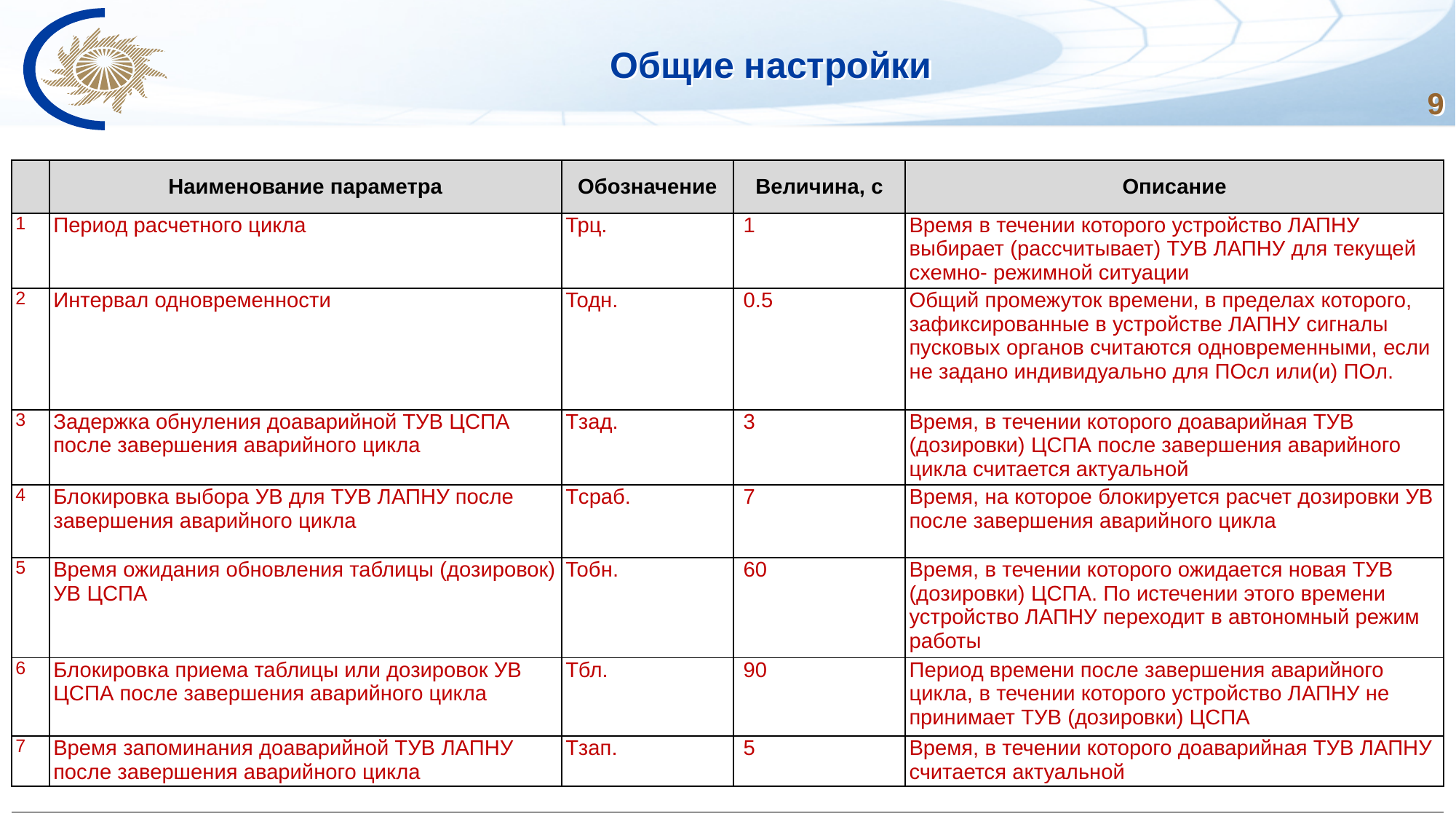

# Общие настройки
9
|  |  |  |  |  |
| --- | --- | --- | --- | --- |
|  | Наименование параметра | Обозначение | Величина, с | Описание |
| 1 | Период расчетного цикла | Трц. | 1 | Время в течении которого устройство ЛАПНУ выбирает (рассчитывает) ТУВ ЛАПНУ для текущей схемно- режимной ситуации |
| 2 | Интервал одновременности | Тодн. | 0.5 | Общий промежуток времени, в пределах которого, зафиксированные в устройстве ЛАПНУ сигналы пусковых органов считаются одновременными, если не задано индивидуально для ПОсл или(и) ПОл. |
| 3 | Задержка обнуления доаварийной ТУВ ЦСПА после завершения аварийного цикла | Тзад. | 3 | Время, в течении которого доаварийная ТУВ (дозировки) ЦСПА после завершения аварийного цикла считается актуальной |
| 4 | Блокировка выбора УВ для ТУВ ЛАПНУ после завершения аварийного цикла | Tсраб. | 7 | Время, на которое блокируется расчет дозировки УВ после завершения аварийного цикла |
| 5 | Время ожидания обновления таблицы (дозировок) УВ ЦСПА | Тобн. | 60 | Время, в течении которого ожидается новая ТУВ (дозировки) ЦСПА. По истечении этого времени устройство ЛАПНУ переходит в автономный режим работы |
| 6 | Блокировка приема таблицы или дозировок УВ ЦСПА после завершения аварийного цикла | Тбл. | 90 | Период времени после завершения аварийного цикла, в течении которого устройство ЛАПНУ не принимает ТУВ (дозировки) ЦСПА |
| 7 | Время запоминания доаварийной ТУВ ЛАПНУ после завершения аварийного цикла | Тзап. | 5 | Время, в течении которого доаварийная ТУВ ЛАПНУ считается актуальной |
|  |  |  |  |  |